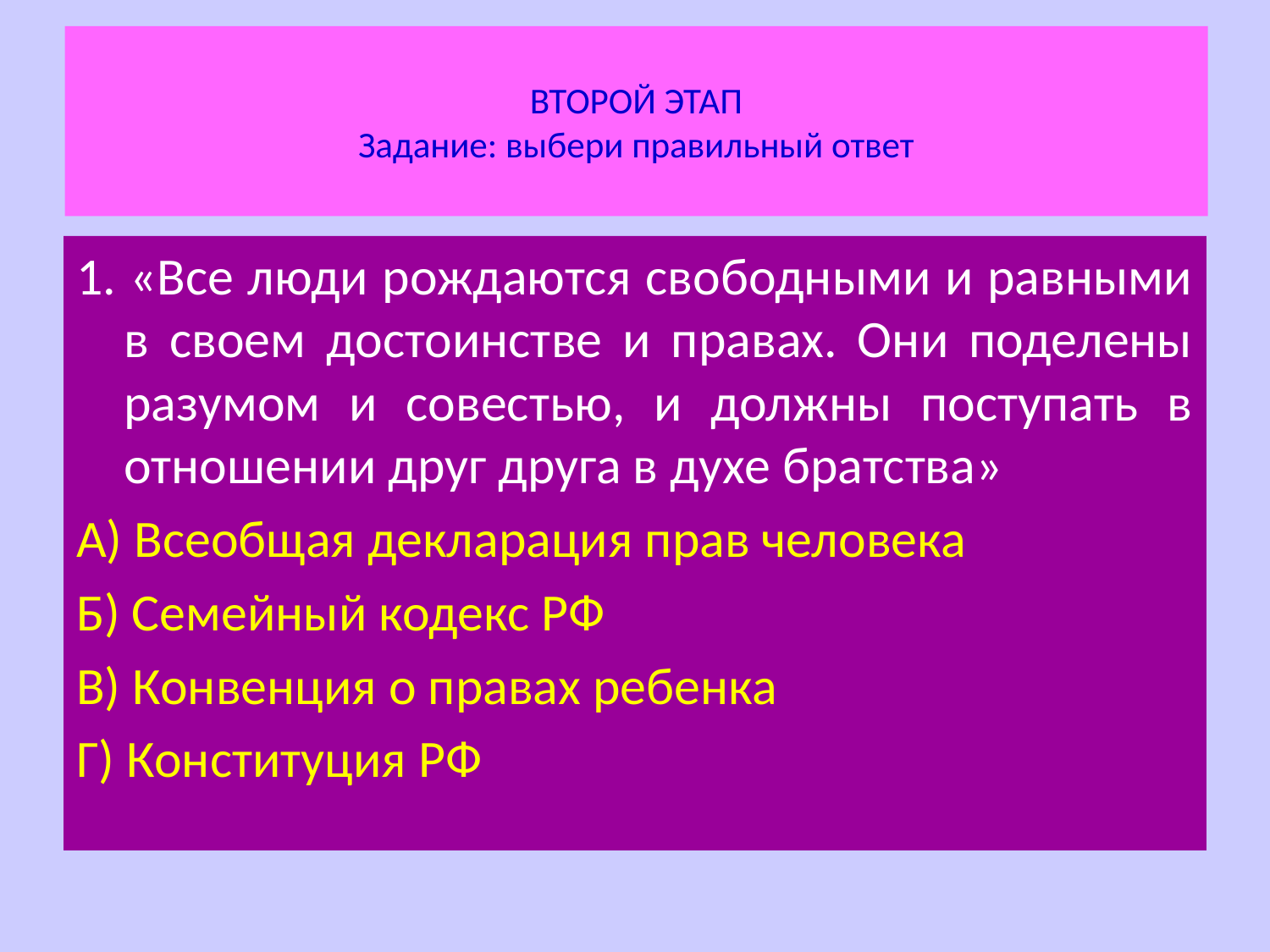

# ВТОРОЙ ЭТАП Задание: выбери правильный ответ
1. «Все люди рождаются свободными и равными в своем достоинстве и правах. Они поделены разумом и совестью, и должны поступать в отношении друг друга в духе братства»
А) Всеобщая декларация прав человека
Б) Семейный кодекс РФ
В) Конвенция о правах ребенка
Г) Конституция РФ